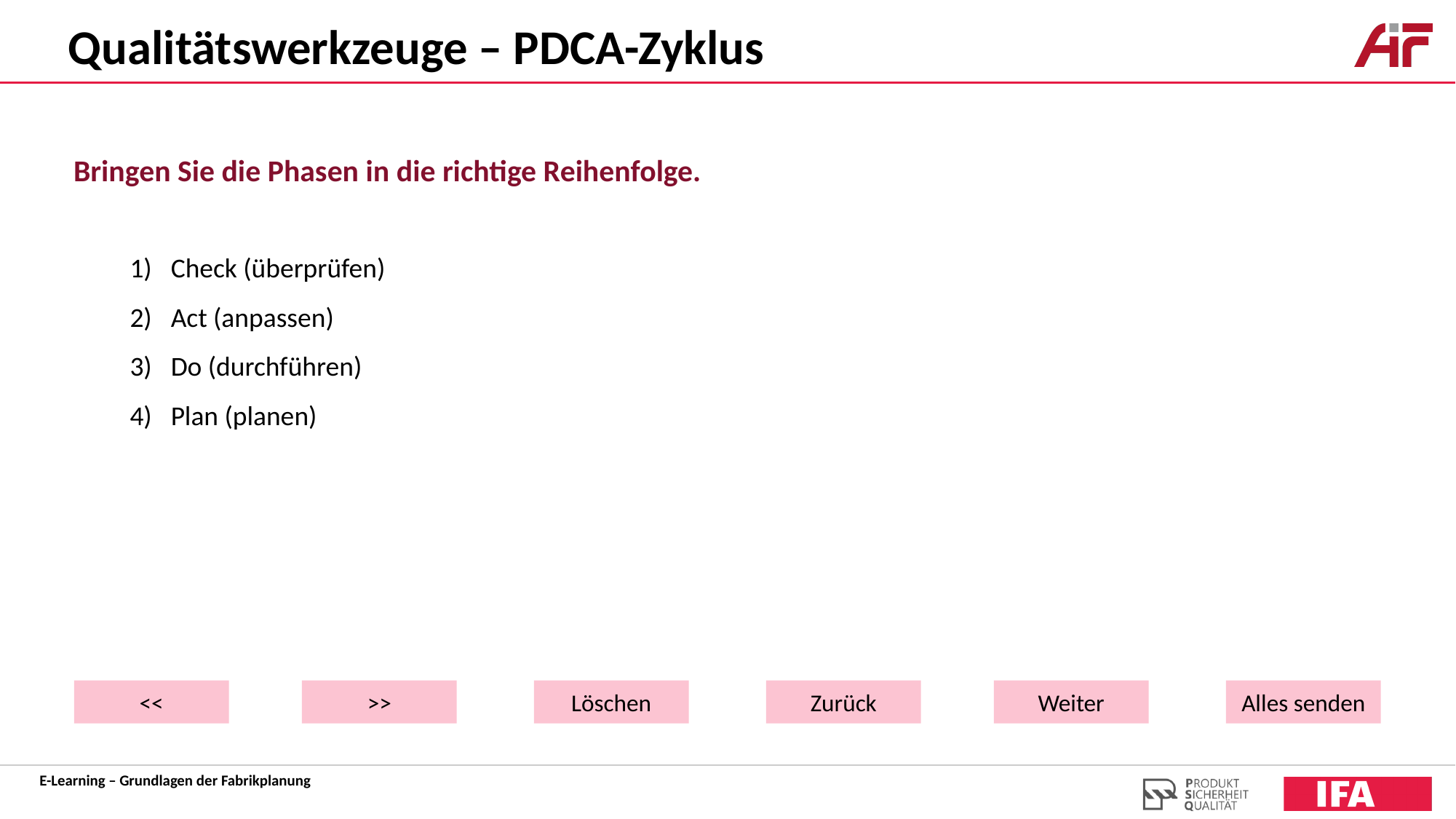

Qualitätswerkzeuge – PDCA-Zyklus
Bringen Sie die Phasen in die richtige Reihenfolge.
Check (überprüfen)
Act (anpassen)
Do (durchführen)
Plan (planen)
<<
>>
Löschen
Zurück
Weiter
Alles senden